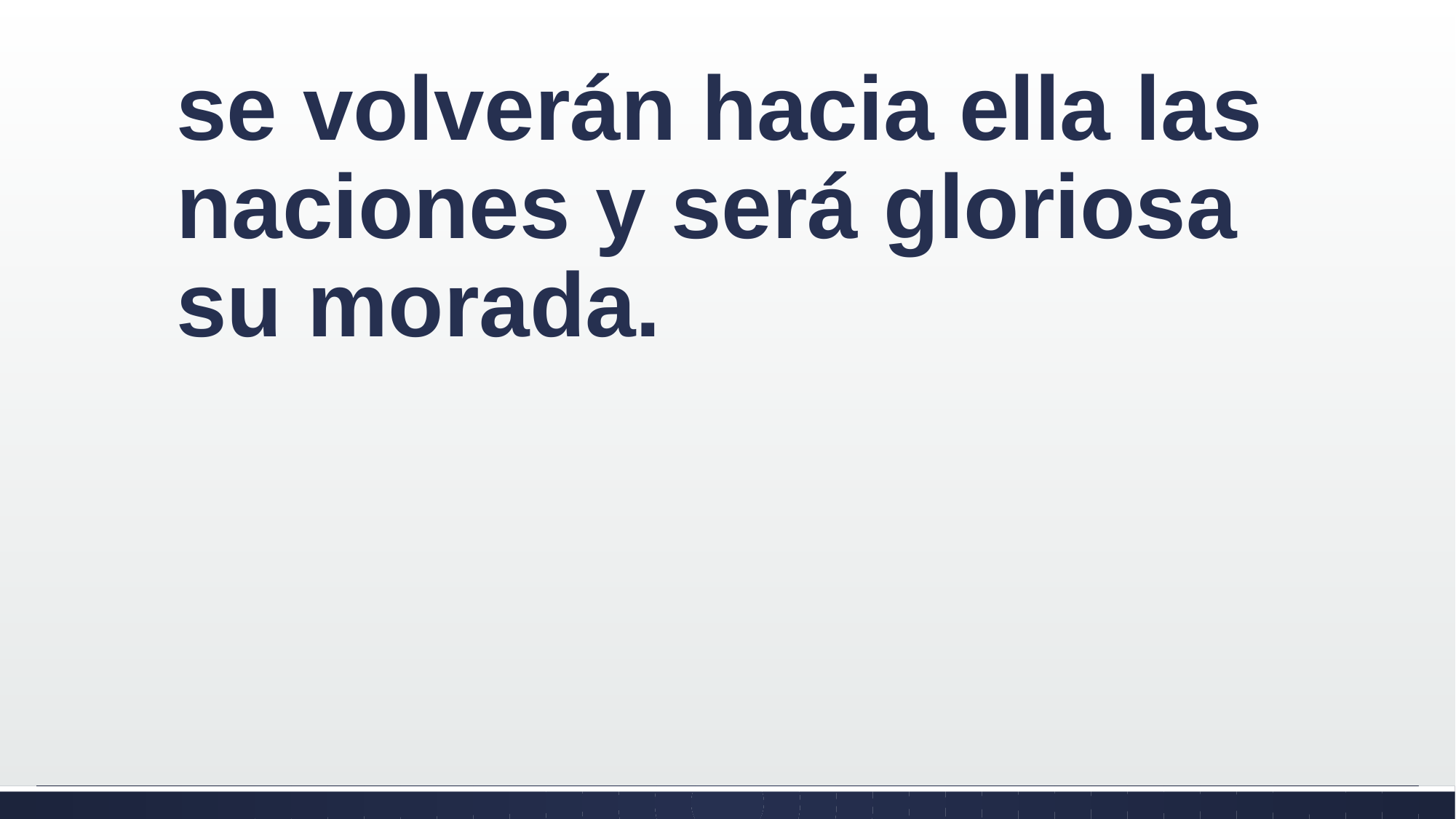

#
se volverán hacia ella las naciones y será gloriosa su morada.